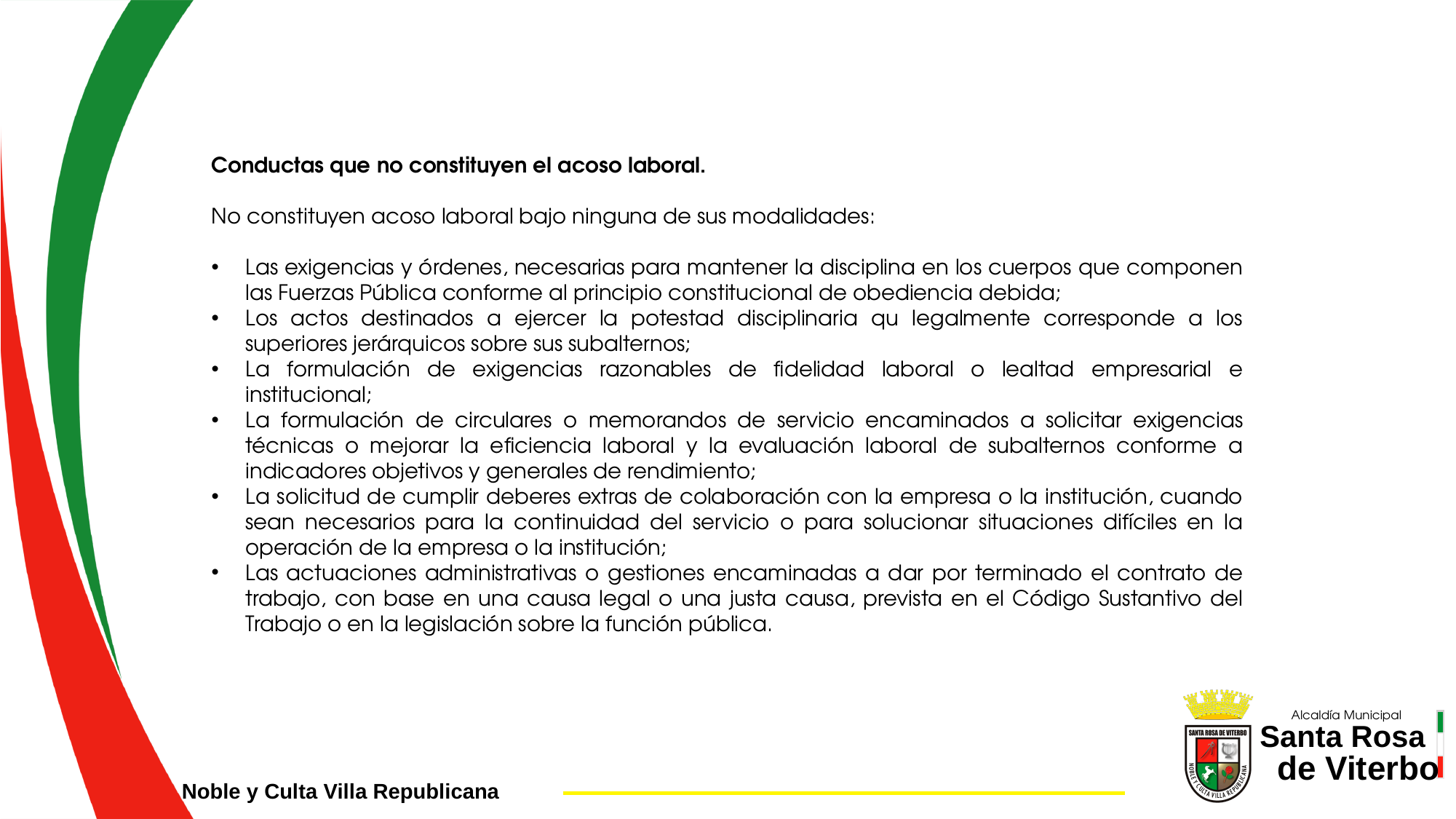

Conductas que no constituyen el acoso laboral.

No constituyen acoso laboral bajo ninguna de sus modalidades:

Las exigencias y órdenes, necesarias para mantener la disciplina en los cuerpos que componen las Fuerzas Pública conforme al principio constitucional de obediencia debida;
Los actos destinados a ejercer la potestad disciplinaria qu legalmente corresponde a los superiores jerárquicos sobre sus subalternos;
La formulación de exigencias razonables de fidelidad laboral o lealtad empresarial e institucional;
La formulación de circulares o memorandos de servicio encaminados a solicitar exigencias técnicas o mejorar la eficiencia laboral y la evaluación laboral de subalternos conforme a indicadores objetivos y generales de rendimiento;
La solicitud de cumplir deberes extras de colaboración con la empresa o la institución, cuando sean necesarios para la continuidad del servicio o para solucionar situaciones difíciles en la operación de la empresa o la institución;
Las actuaciones administrativas o gestiones encaminadas a dar por terminado el contrato de trabajo, con base en una causa legal o una justa causa, prevista en el Código Sustantivo del Trabajo o en la legislación sobre la función pública.